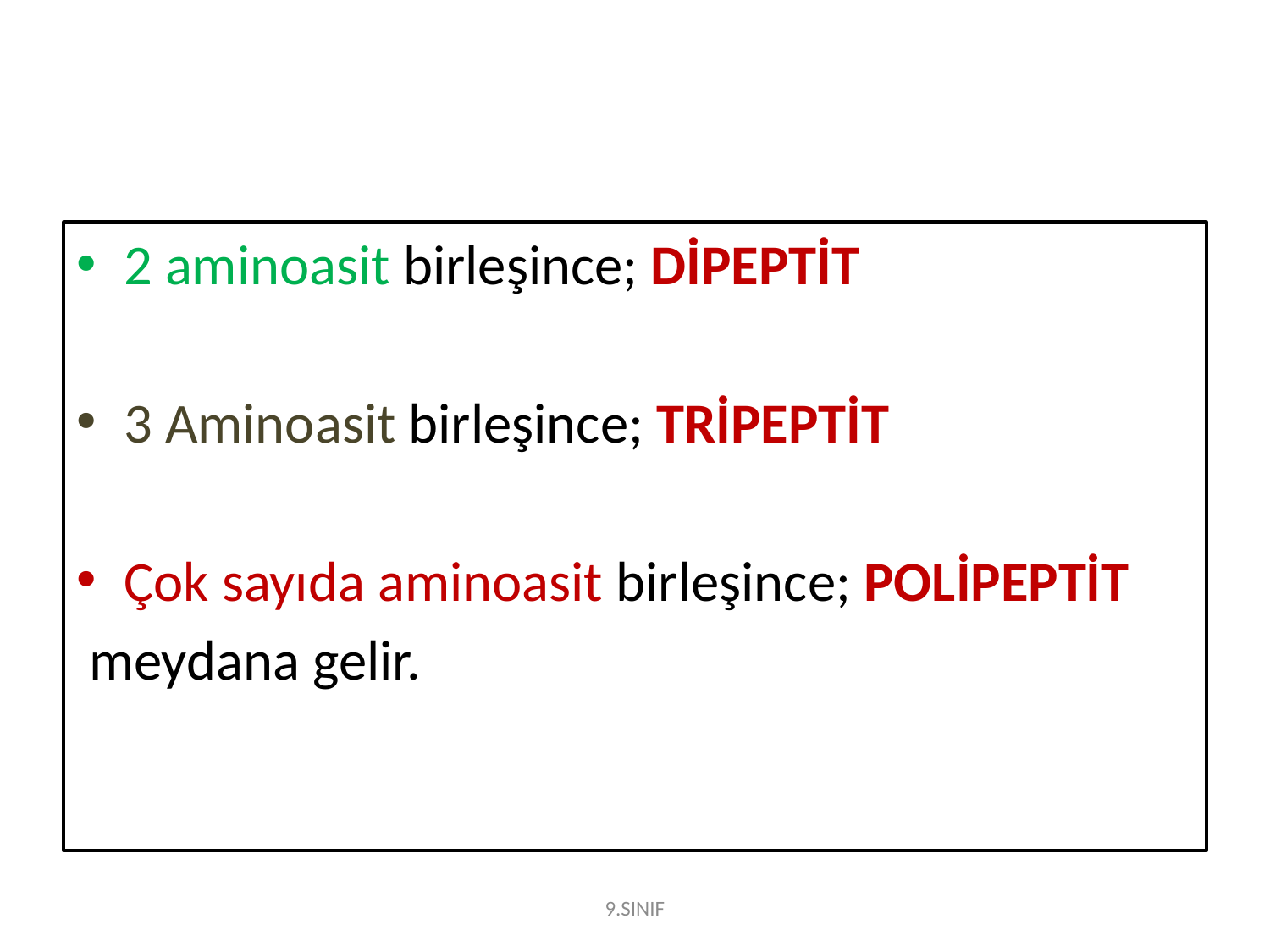

#
2 aminoasit birleşince; DİPEPTİT

3 Aminoasit birleşince; TRİPEPTİT

Çok sayıda aminoasit birleşince; POLİPEPTİT
 meydana gelir.
9.SINIF